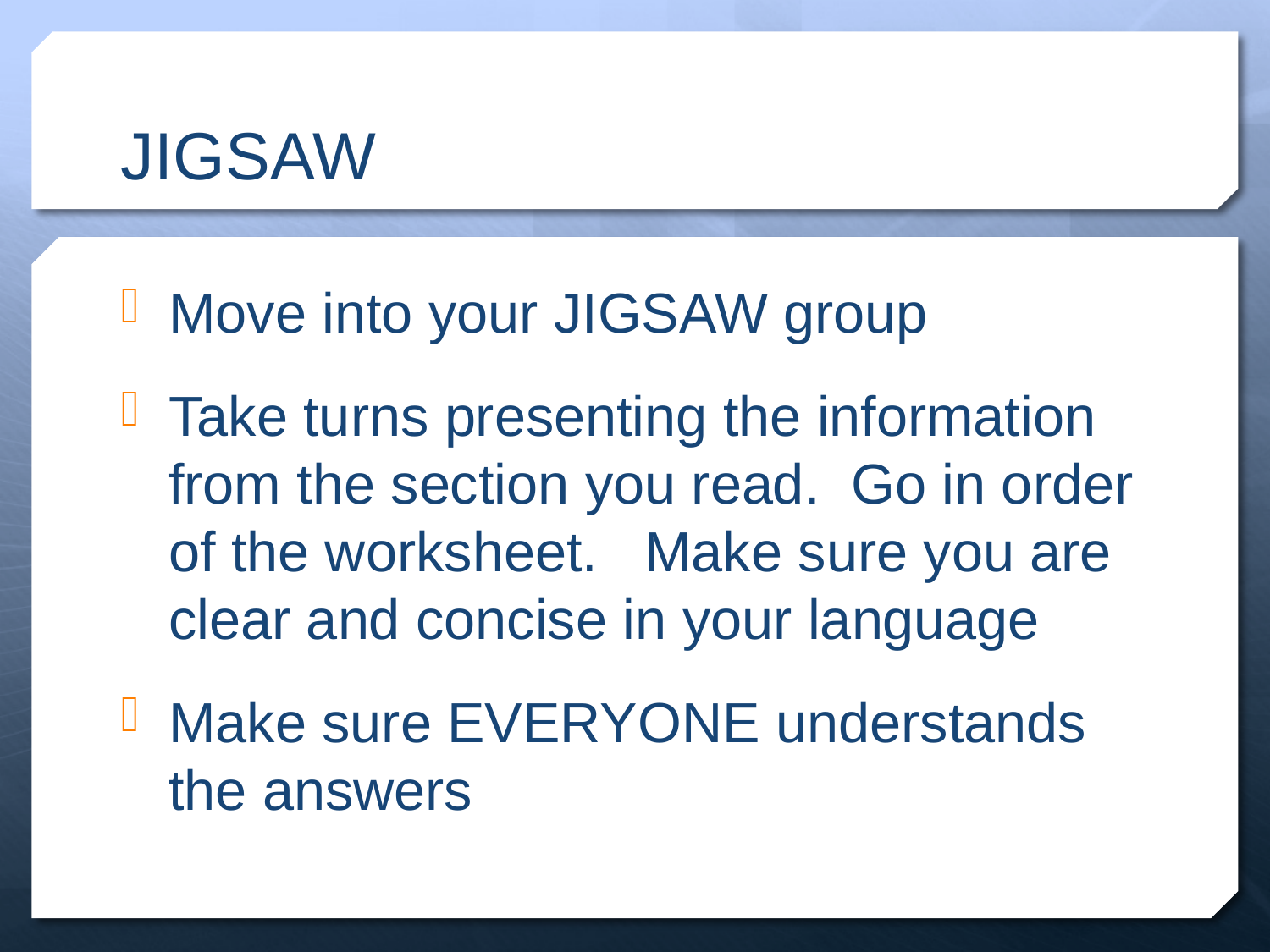

# JIGSAW
Move into your JIGSAW group
Take turns presenting the information from the section you read.  Go in order of the worksheet.   Make sure you are clear and concise in your language
Make sure EVERYONE understands the answers